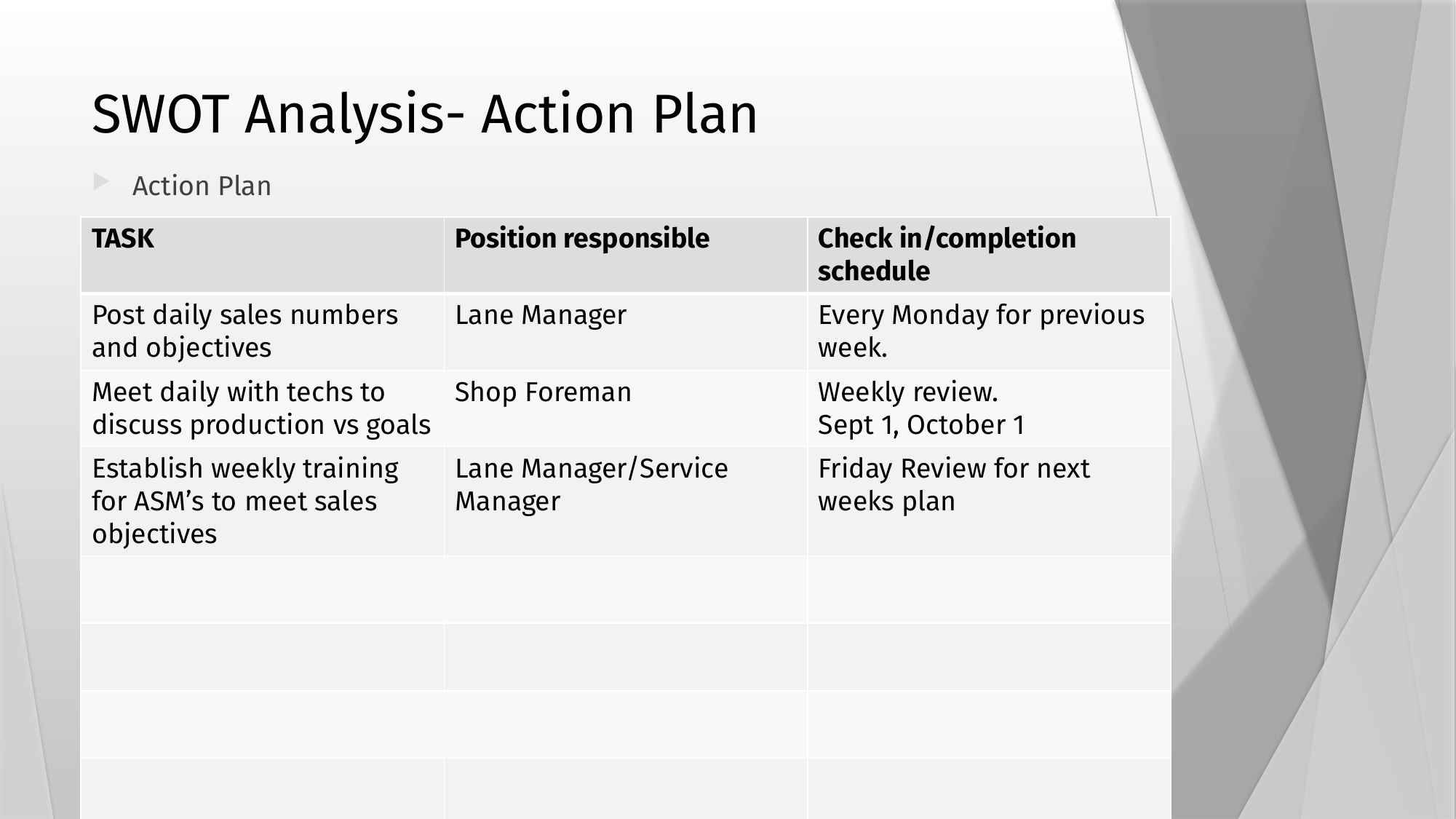

# SWOT Analysis- Action Plan
Action Plan

| TASK | Position responsible | Check in/completion schedule |
| --- | --- | --- |
| Post daily sales numbers and objectives | Lane Manager | Every Monday for previous week. |
| Meet daily with techs to discuss production vs goals | Shop Foreman | Weekly review. Sept 1, October 1 |
| Establish weekly training for ASM’s to meet sales objectives | Lane Manager/Service Manager | Friday Review for next weeks plan |
|  |  |  |
|  |  |  |
|  |  |  |
|  |  |  |